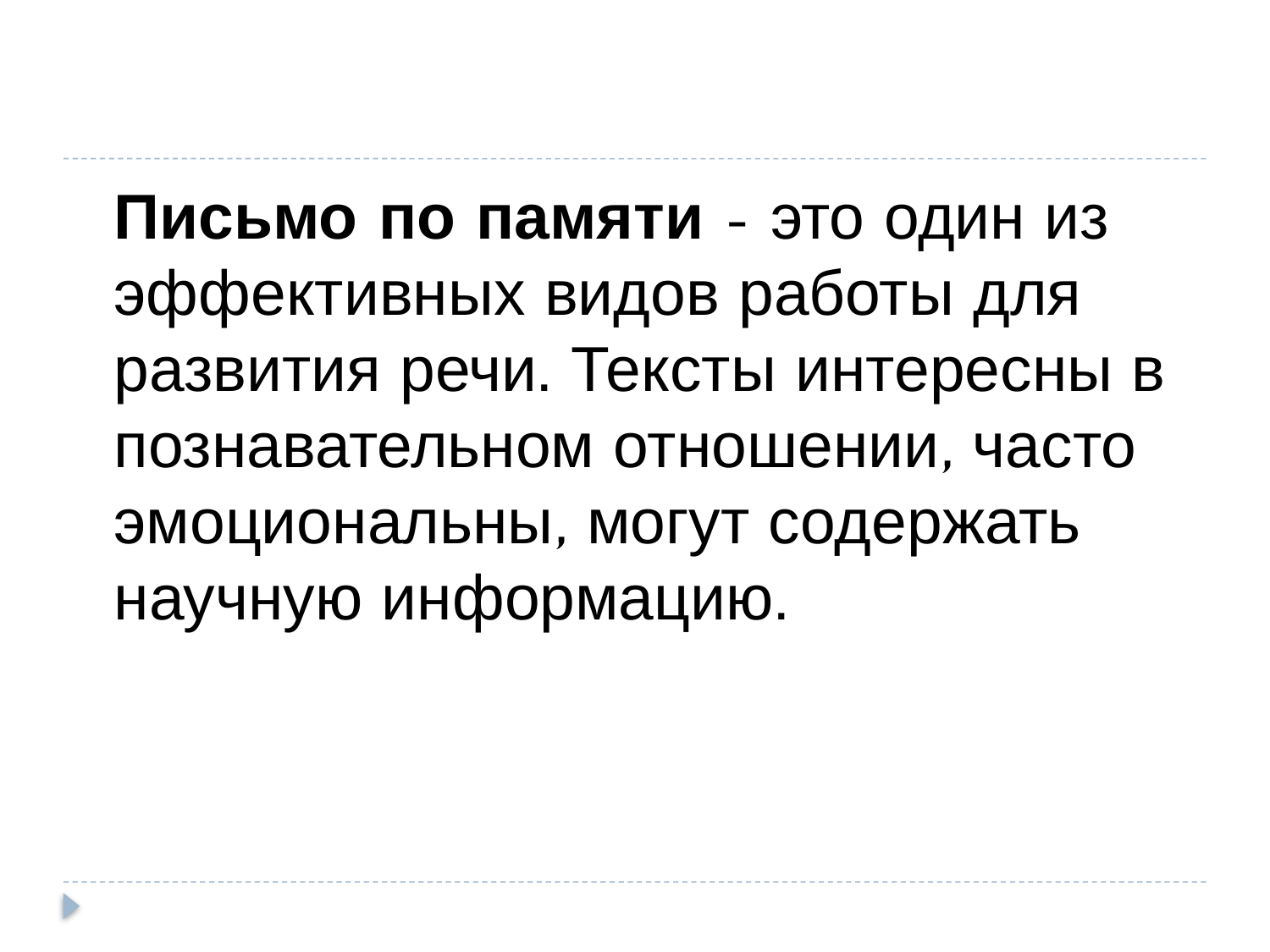

#
	Письмо по памяти - это один из эффективных видов работы для развития речи. Тексты интересны в познавательном отношении, часто эмоциональны, могут содержать научную информацию.